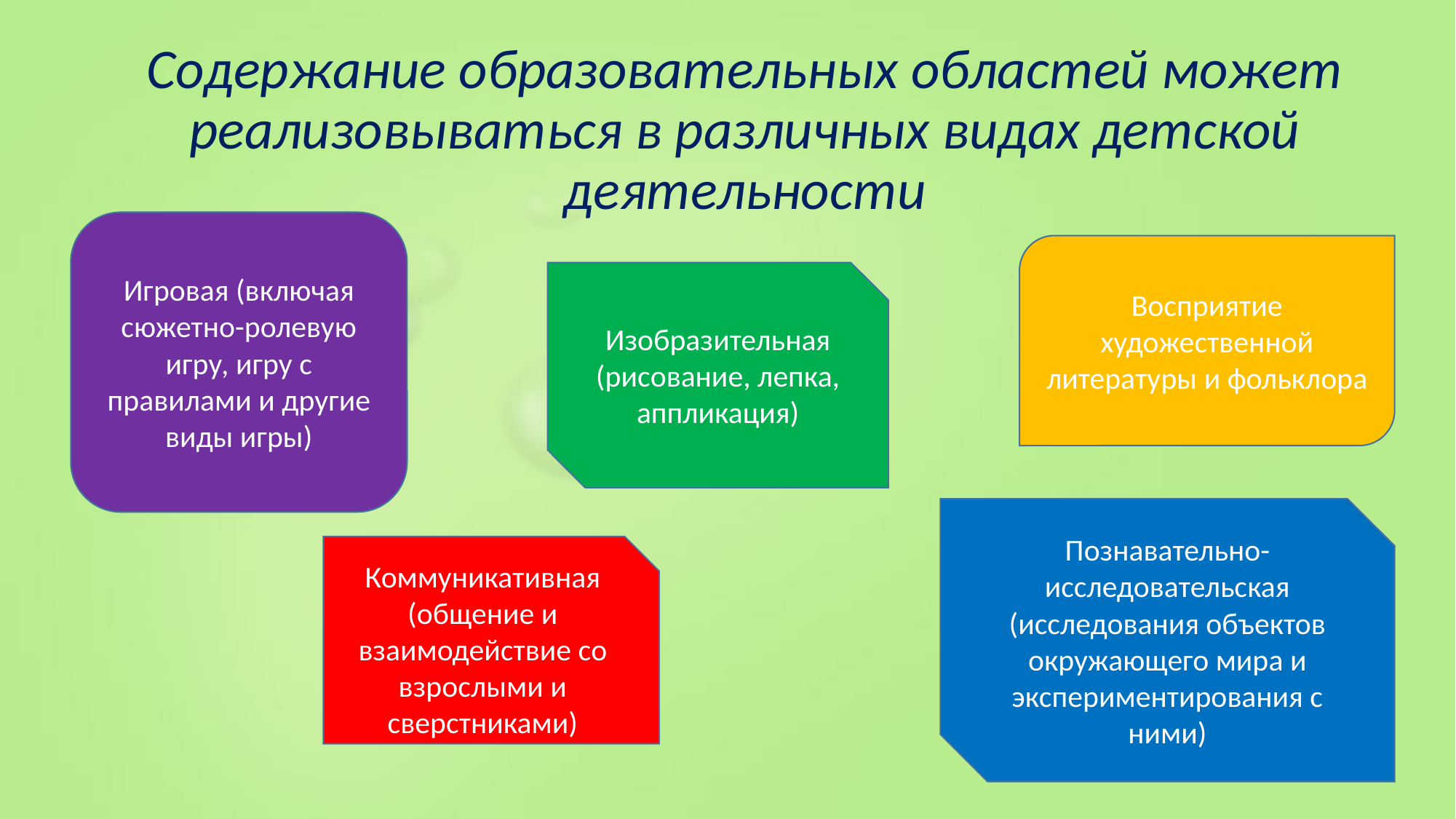

# Содержание образовательных областей может реализовываться в различных видах детской деятельности
Игровая (включая сюжетно-ролевую игру, игру с правилами и другие виды игры)
Восприятие художественной литературы и фольклора
Изобразительная (рисование, лепка, аппликация)
Познавательно-исследовательская (исследования объектов окружающего мира и экспериментирования с ними)
Коммуникативная (общение и взаимодействие со взрослыми и сверстниками)